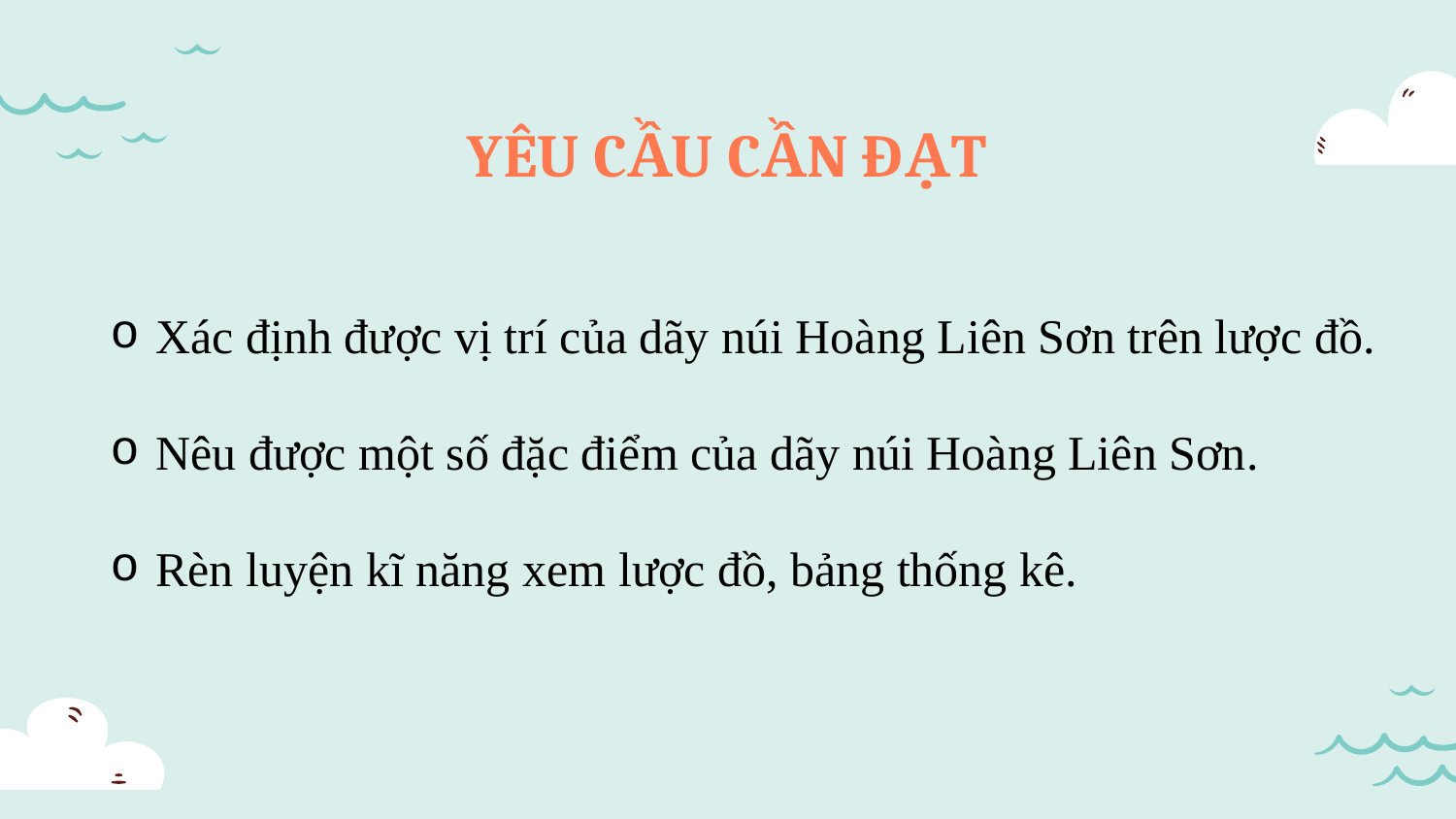

# YÊU CẦU CẦN ĐẠT
Xác định được vị trí của dãy núi Hoàng Liên Sơn trên lược đồ.
Nêu được một số đặc điểm của dãy núi Hoàng Liên Sơn.
Rèn luyện kĩ năng xem lược đồ, bảng thống kê.